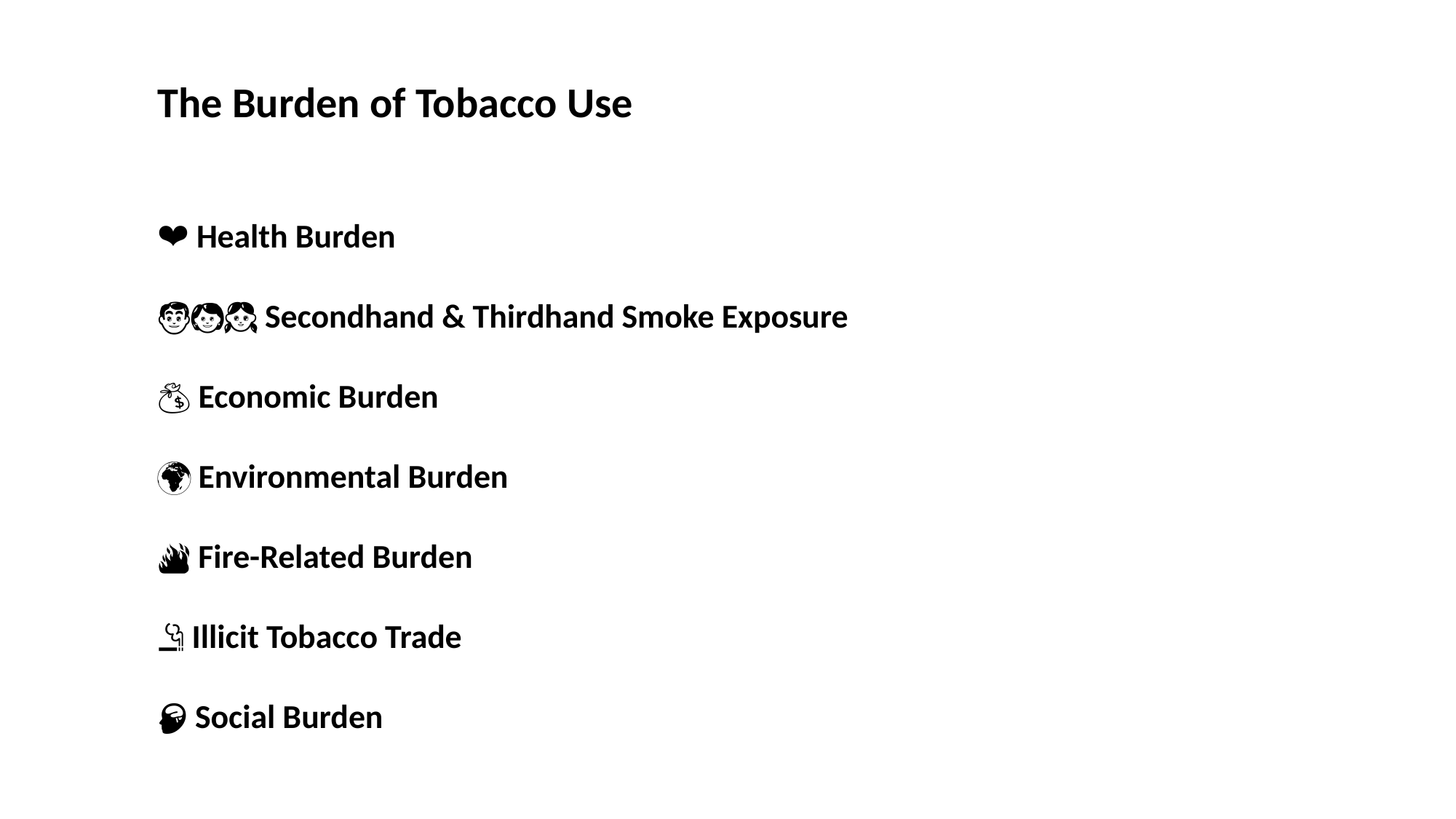

The Burden of Tobacco Use
❤️ Health Burden
👨‍👩‍👧 Secondhand & Thirdhand Smoke Exposure
💰 Economic Burden
🌍 Environmental Burden
🔥 Fire-Related Burden
🚬 Illicit Tobacco Trade
🧠 Social Burden